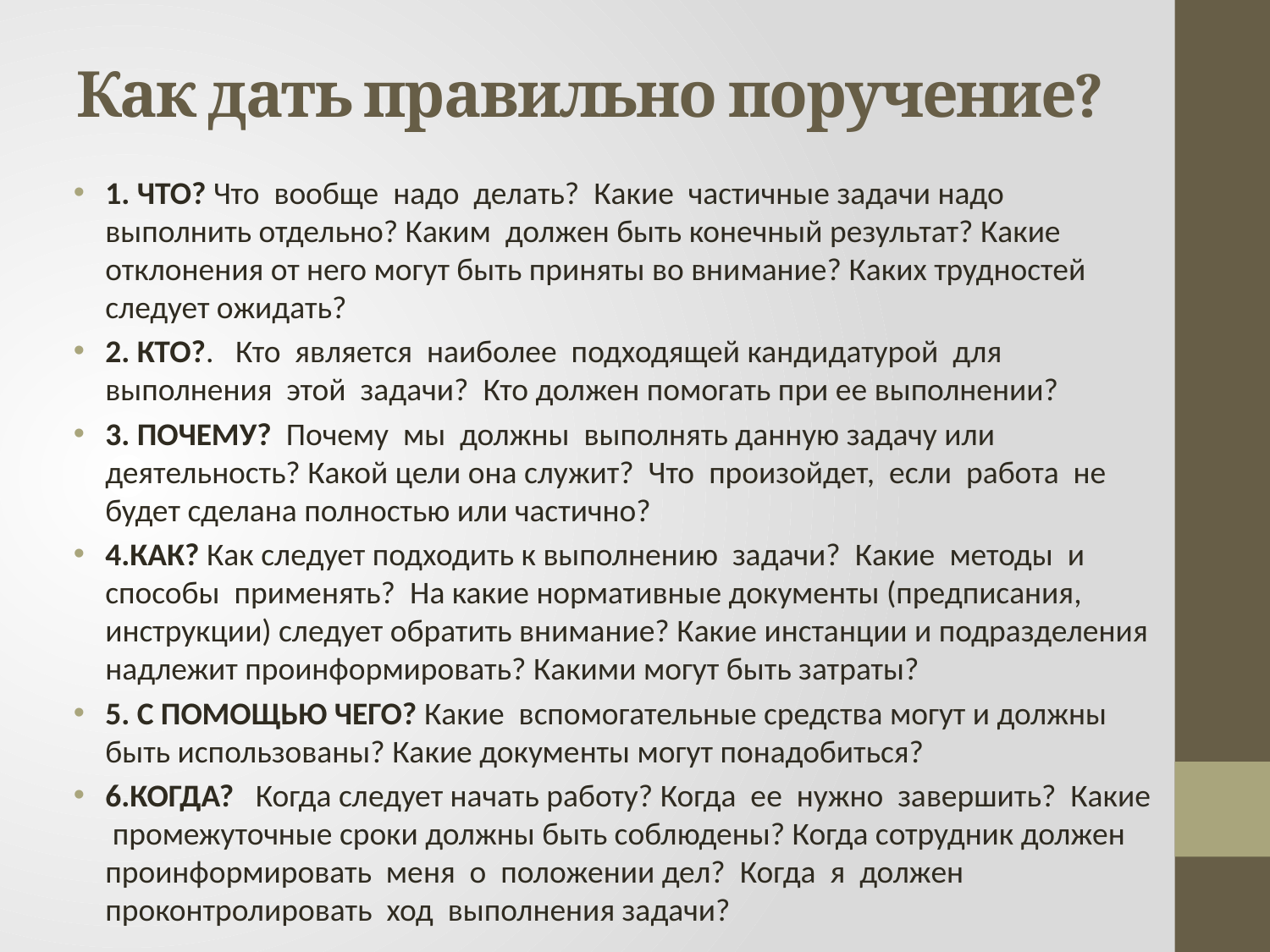

# Как дать правильно поручение?
1. ЧТО? Что  вообще  надо  делать?  Какие  частичные задачи надо выполнить отдельно? Каким  должен быть конечный результат? Какие отклонения от него могут быть приняты во внимание? Каких трудностей следует ожидать?
2. КТО?.   Кто  является  наиболее  подходящей кандидатурой  для  выполнения  этой  задачи?  Кто должен помогать при ее выполнении?
3. ПОЧЕМУ?  Почему  мы  должны  выполнять данную задачу или деятельность? Какой цели она служит?  Что  произойдет,  если  работа  не  будет сделана полностью или частично?
4.КАК? Как следует подходить к выполнению  задачи?  Какие  методы  и  способы  применять?  На какие нормативные документы (предписания, инструкции) следует обратить внимание? Какие инстанции и подразделения надлежит проинформировать? Какими могут быть затраты?
5. С ПОМОЩЬЮ ЧЕГО? Какие  вспомогательные средства могут и должны быть использованы? Какие документы могут понадобиться?
6.КОГДА?   Когда следует начать работу? Когда  ее  нужно  завершить?  Какие  промежуточные сроки должны быть соблюдены? Когда сотрудник должен  проинформировать  меня  о  положении дел?  Когда  я  должен  проконтролировать  ход  выполнения задачи?